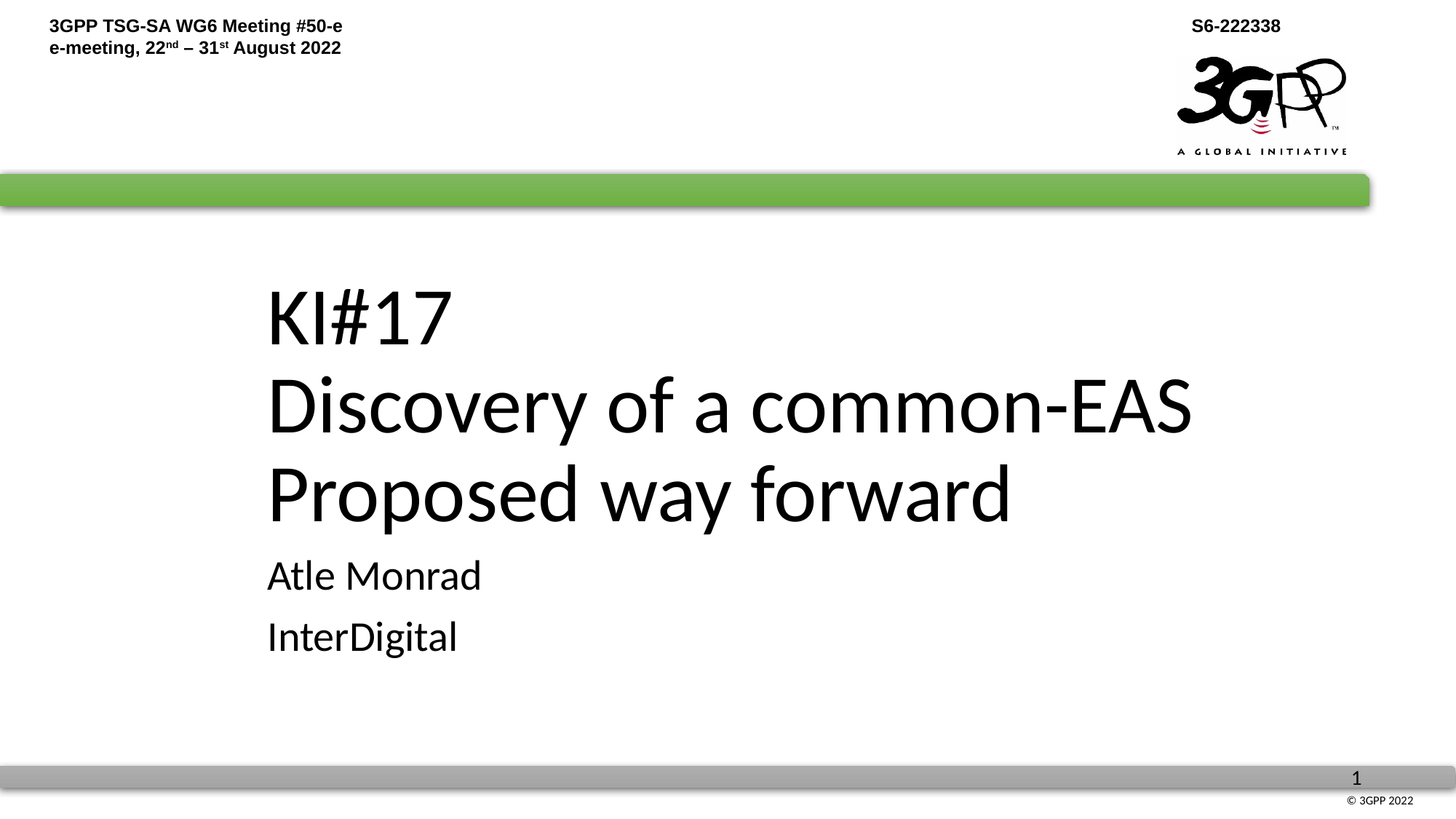

# KI#17 Discovery of a common-EAS Proposed way forward
Atle Monrad
InterDigital